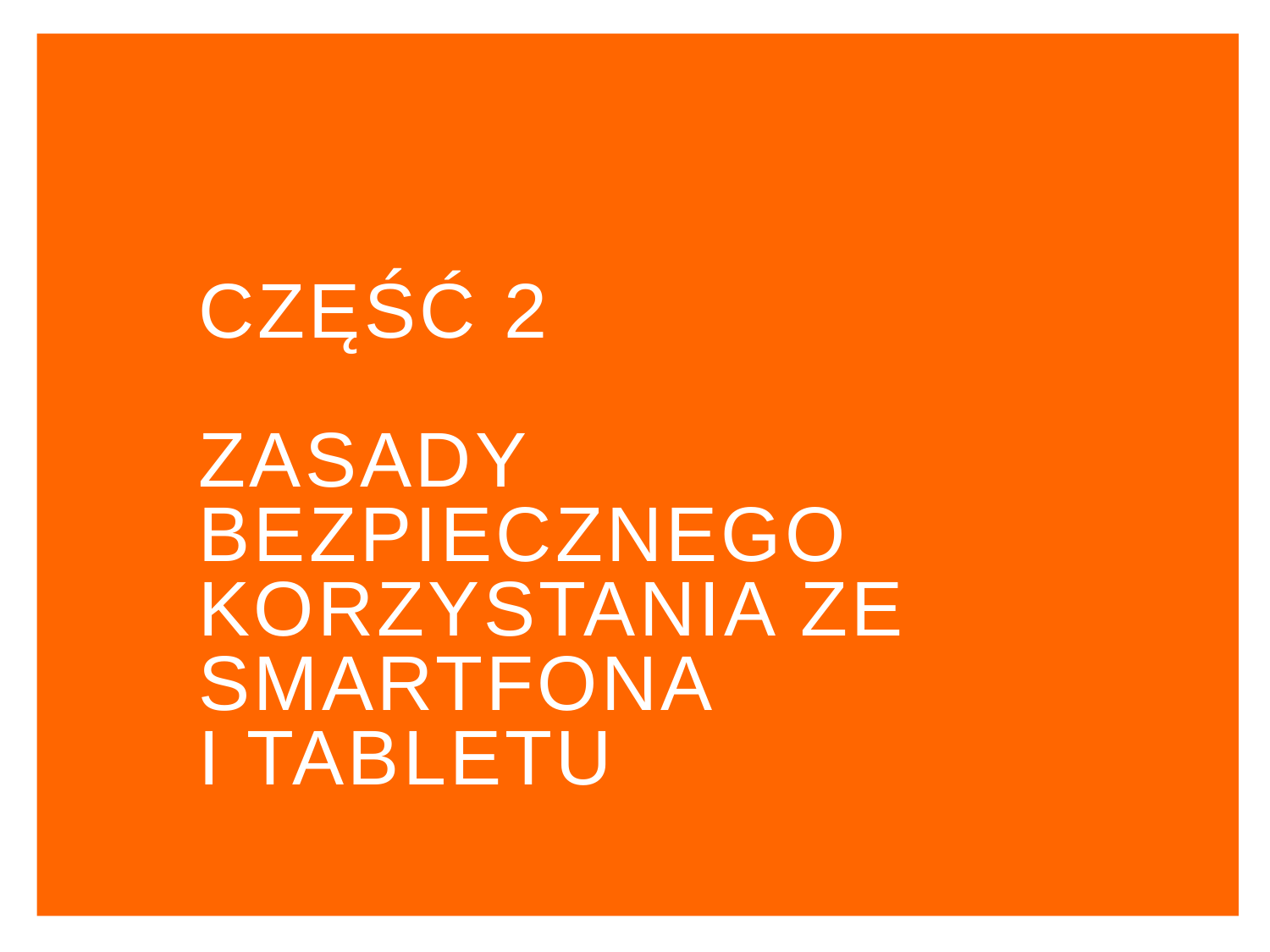

# Część 2 zasady bezpiecznego korzystania ze smartfona i tabletu